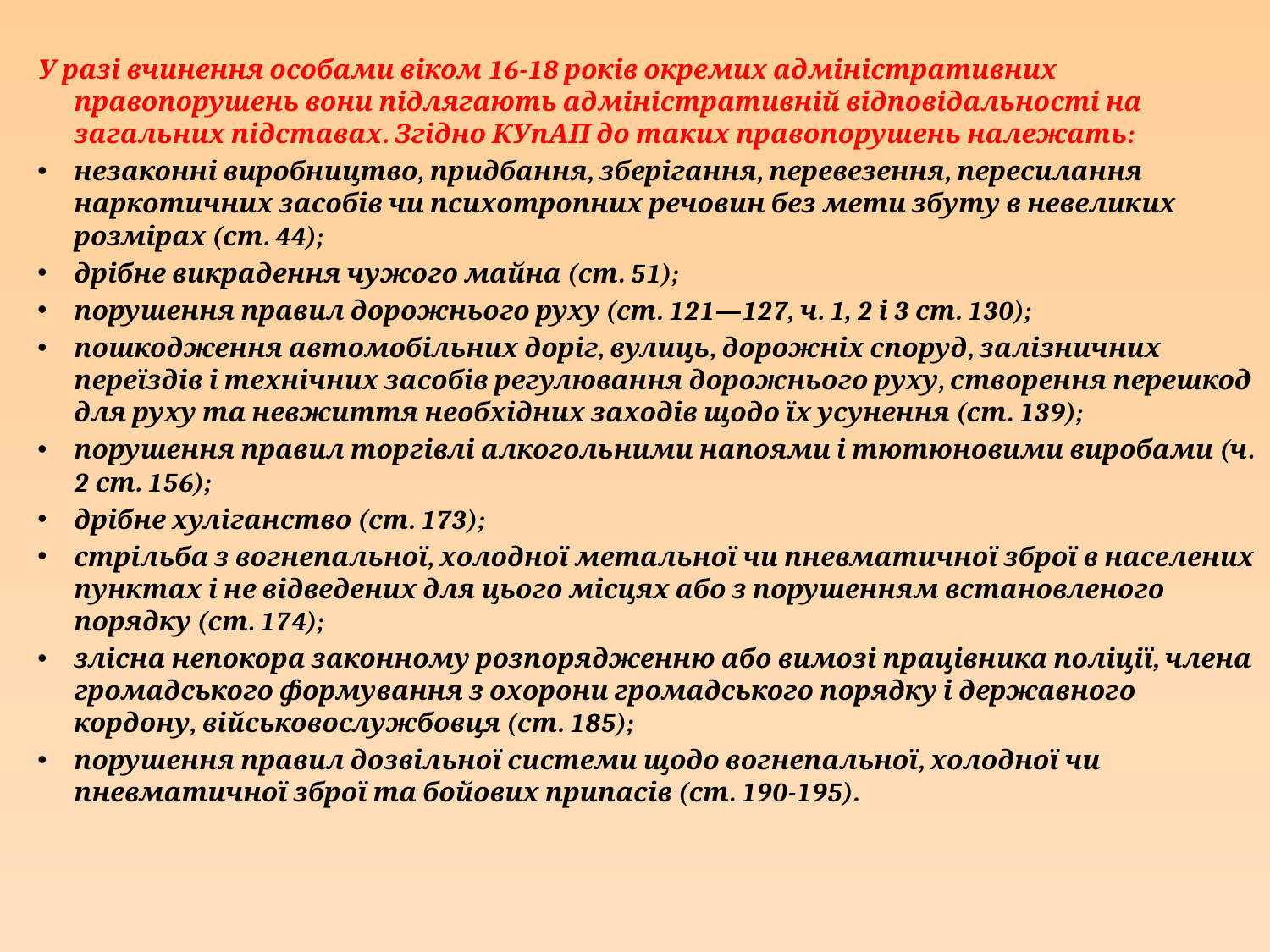

У разі вчинення особами віком 16-18 років окремих адміністративних правопорушень вони підлягають адміністративній відповідальності на загальних підставах. Згідно КУпАП до таких правопорушень належать:
незаконні виробництво, придбання, зберігання, перевезення, пересилання наркотичних засобів чи психотропних речовин без мети збуту в невеликих розмірах (ст. 44);
дрібне викрадення чужого майна (ст. 51);
порушення правил дорожнього руху (ст. 121—127, ч. 1, 2 і 3 ст. 130);
пошкодження автомобільних доріг, вулиць, дорожніх споруд, залізничних переїздів і технічних засобів регулювання дорожнього руху, створення перешкод для руху та невжиття необхідних заходів щодо їх усунення (ст. 139);
порушення правил торгівлі алкогольними напоями і тютюновими виробами (ч. 2 ст. 156);
дрібне хуліганство (ст. 173);
стрільба з вогнепальної, холодної метальної чи пневматичної зброї в населених пунктах і не відведених для цього місцях або з порушенням встановленого порядку (ст. 174);
злісна непокора законному розпорядженню або вимозі працівника поліції, члена громадського формування з охорони громадського порядку і державного кордону, військовослужбовця (ст. 185);
порушення правил дозвільної системи щодо вогнепальної, холодної чи пневматичної зброї та бойових припасів (ст. 190-195).